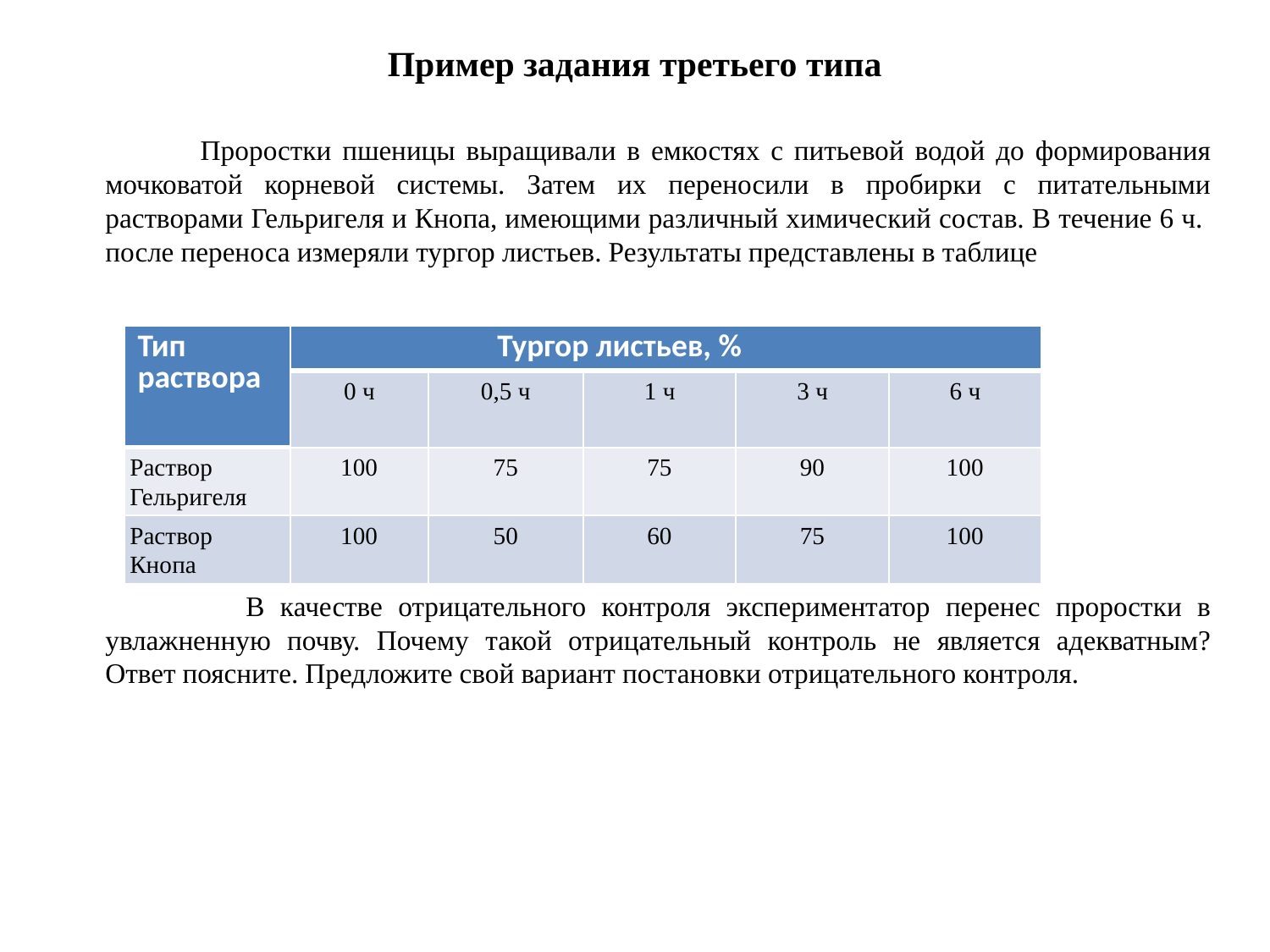

# Пример задания третьего типа
             Проростки пшеницы выращивали в емкостях с питьевой водой до формирования мочковатой корневой системы. Затем их переносили в пробирки с питательными растворами Гельригеля и Кнопа, имеющими различный химический состав. В течение 6 ч.  после переноса измеряли тургор листьев. Результаты представлены в таблице

            В качестве отрицательного контроля экспериментатор перенес проростки в увлажненную почву. Почему такой отрицательный контроль не является адекватным? Ответ поясните. Предложите свой вариант постановки отрицательного контроля.
| Тип раствора | Тургор листьев, % |  |  |  |  |
| --- | --- | --- | --- | --- | --- |
|  | 0 ч | 0,5 ч | 1 ч | 3 ч | 6 ч |
| Раствор Гельригеля | 100 | 75 | 75 | 90 | 100 |
| Раствор Кнопа | 100 | 50 | 60 | 75 | 100 |